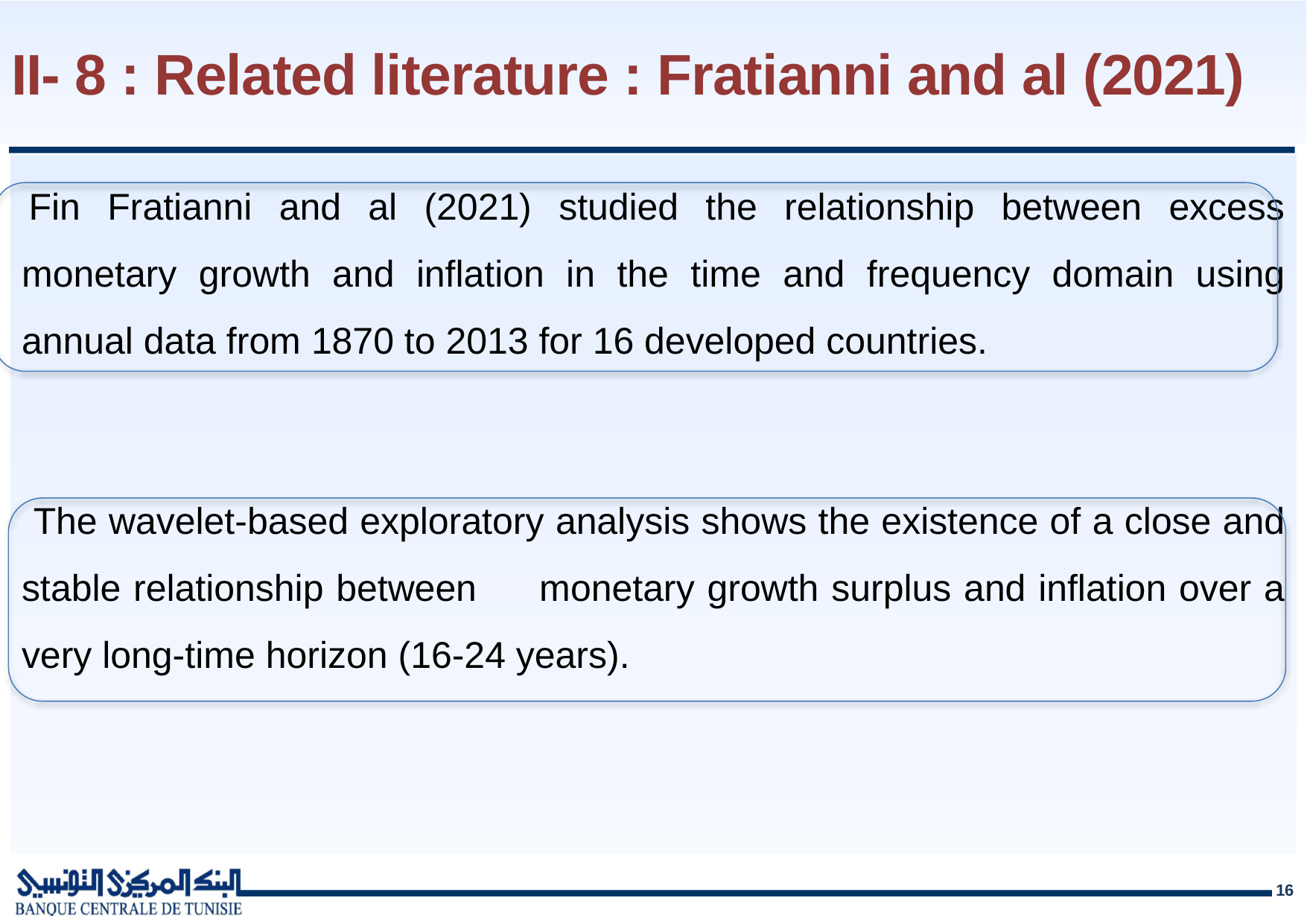

# II- 8 : Related literature : Fratianni and al (2021)
 Fin Fratianni and al (2021) studied the relationship between excess monetary growth and inflation in the time and frequency domain using annual data from 1870 to 2013 for 16 developed countries.

 The wavelet-based exploratory analysis shows the existence of a close and stable relationship between     monetary growth surplus and inflation over a very long-time horizon (16-24 years).

16